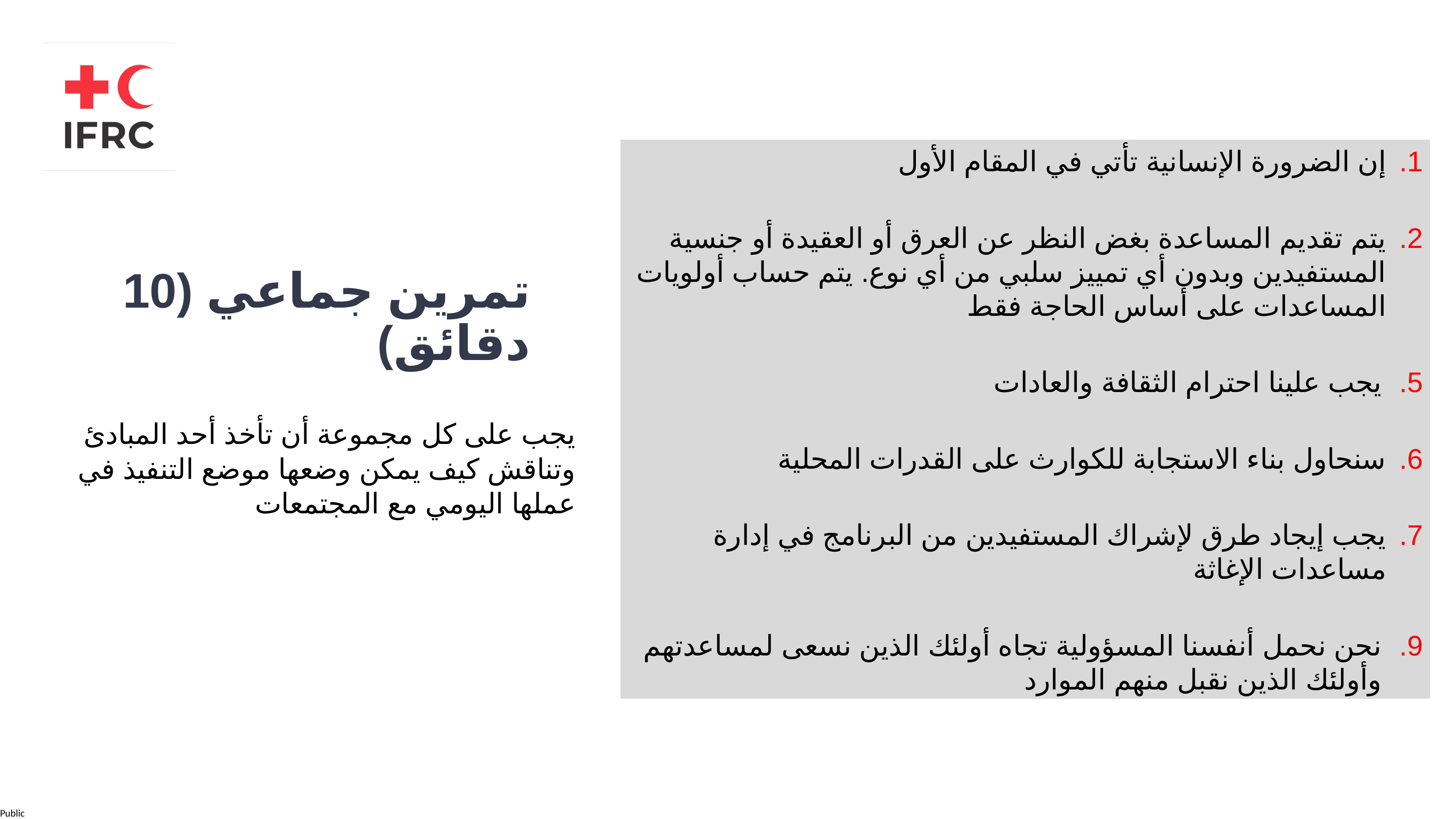

إن الضرورة الإنسانية تأتي في المقام الأول
يتم تقديم المساعدة بغض النظر عن العرق أو العقيدة أو جنسية المستفيدين وبدون أي تمييز سلبي من أي نوع. يتم حساب أولويات المساعدات على أساس الحاجة فقط
يجب علينا احترام الثقافة والعادات
سنحاول بناء الاستجابة للكوارث على القدرات المحلية
يجب إيجاد طرق لإشراك المستفيدين من البرنامج في إدارة مساعدات الإغاثة
نحن نحمل أنفسنا المسؤولية تجاه أولئك الذين نسعى لمساعدتهم وأولئك الذين نقبل منهم الموارد
تمرين جماعي (10 دقائق)
يجب على كل مجموعة أن تأخذ أحد المبادئ وتناقش كيف يمكن وضعها موضع التنفيذ في عملها اليومي مع المجتمعات